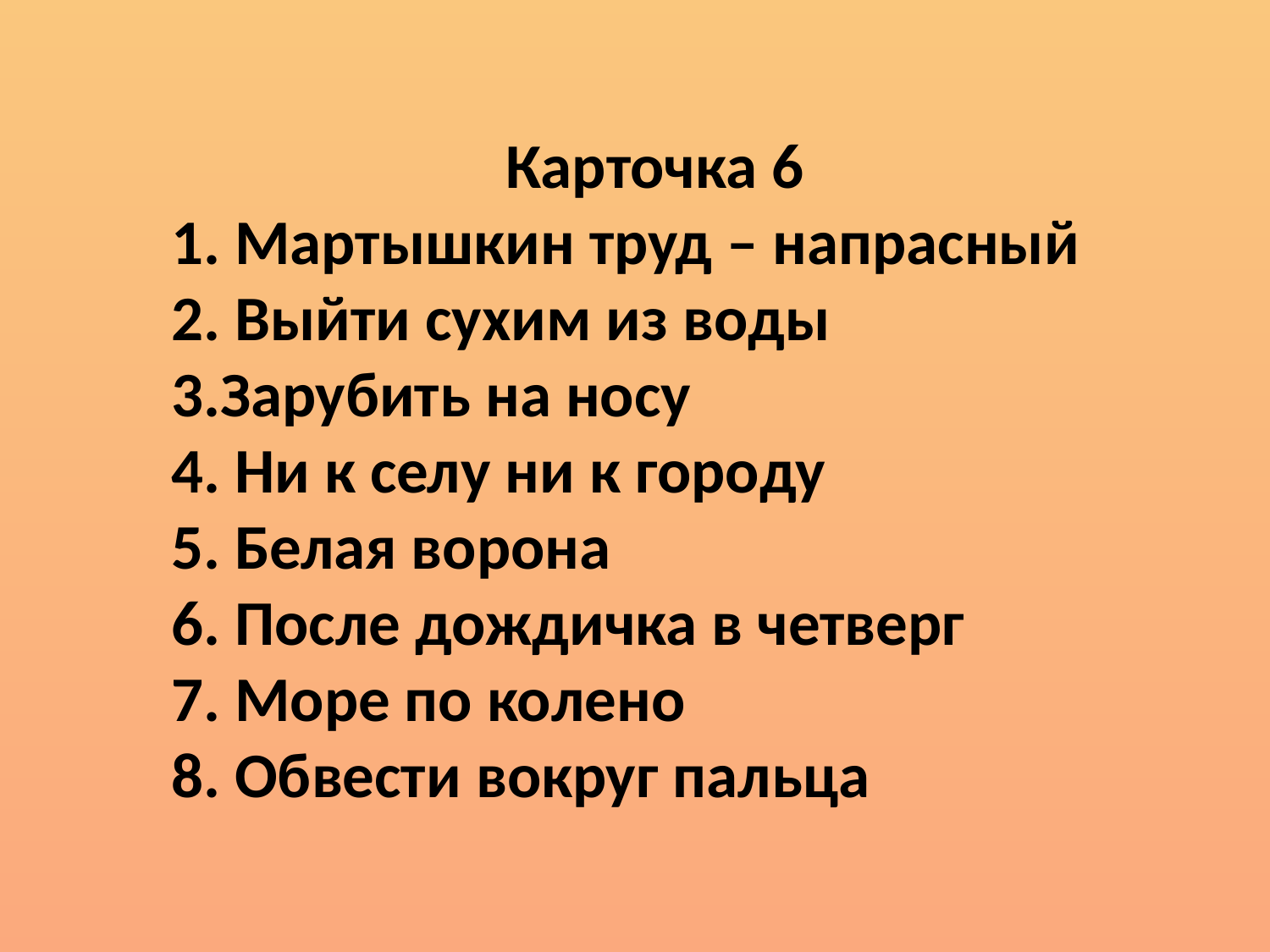

Карточка 6
1. Мартышкин труд – напрасный
2. Выйти сухим из воды
3.Зарубить на носу
4. Ни к селу ни к городу
5. Белая ворона
6. После дождичка в четверг
7. Море по колено
8. Обвести вокруг пальца